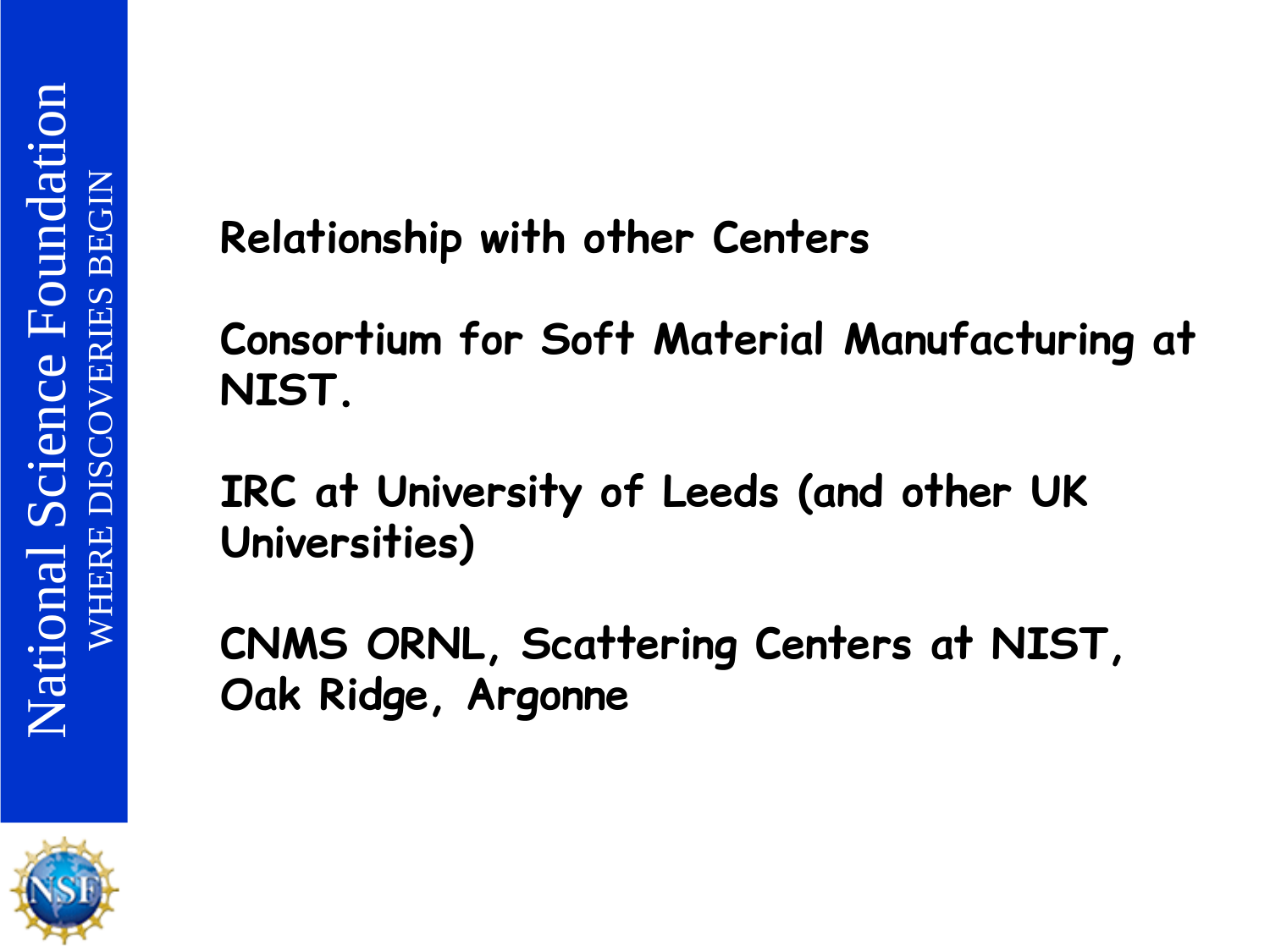

Relationship with other Centers

Consortium for Soft Material Manufacturing at NIST.

IRC at University of Leeds (and other UK Universities)

CNMS ORNL, Scattering Centers at NIST, Oak Ridge, Argonne